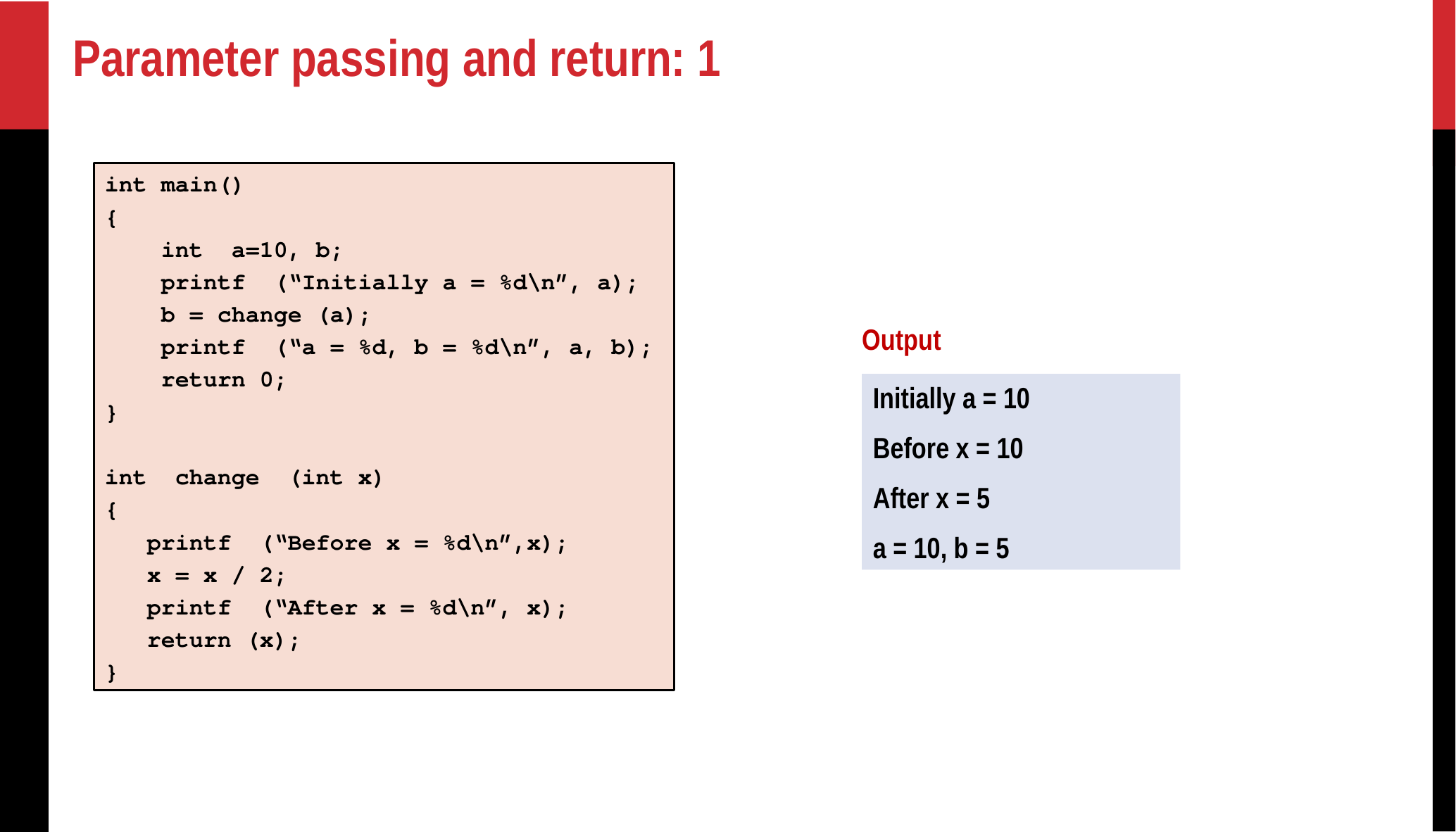

# Parameter passing and return: 1
int main()
{
    int  a=10, b;
    printf  (“Initially a = %d\n”, a);
    b = change (a);
    printf  (“a = %d, b = %d\n”, a, b);
    return 0;
}

int  change  (int x)
{
   printf  (“Before x = %d\n”,x);
   x = x / 2;
   printf  (“After x = %d\n”, x);
   return (x);
}
Output
Initially a = 10
Before x = 10
After x = 5
a = 10, b = 5
24